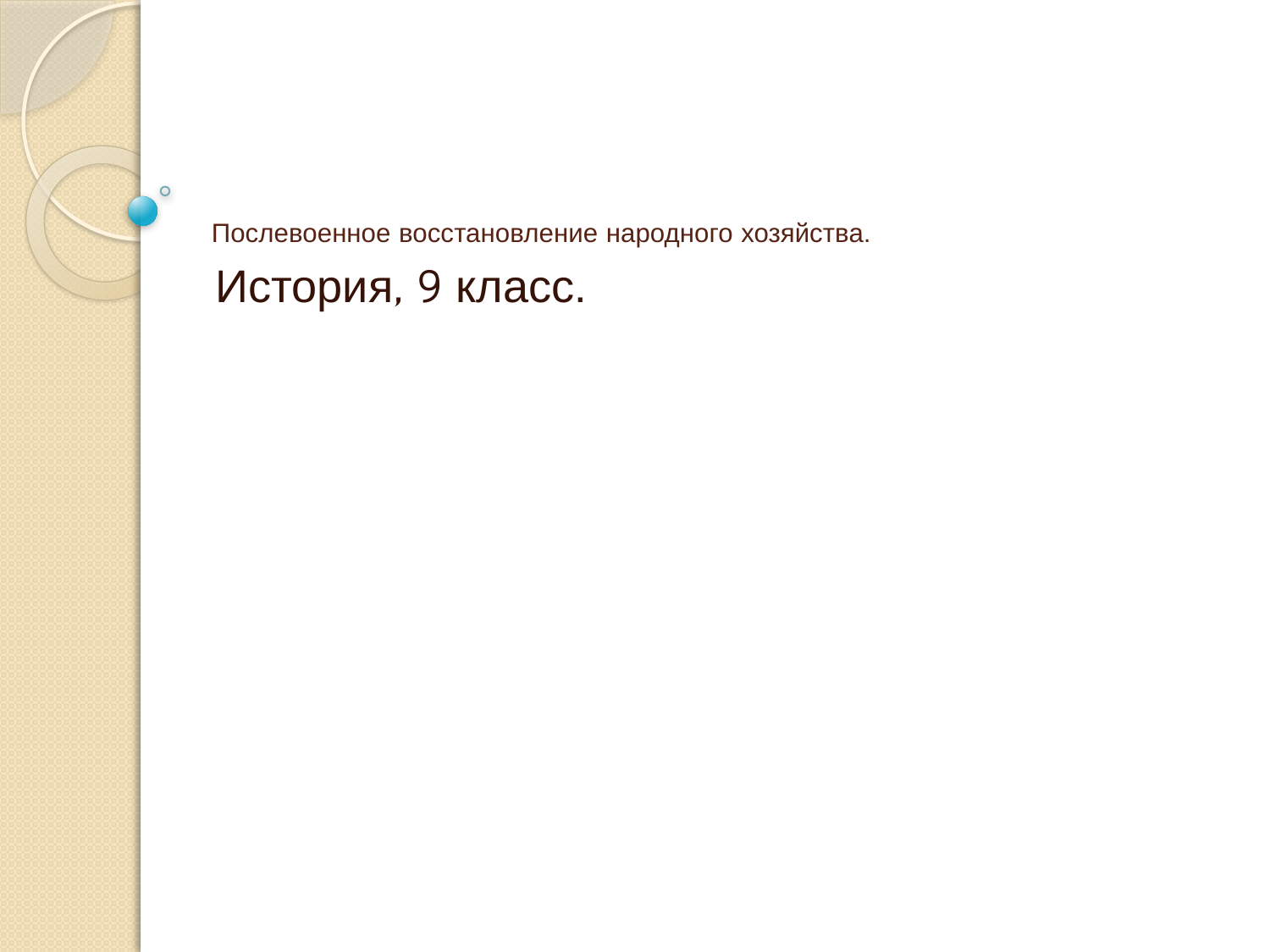

# Послевоенное восстановление народного хозяйства.
История, 9 класс.